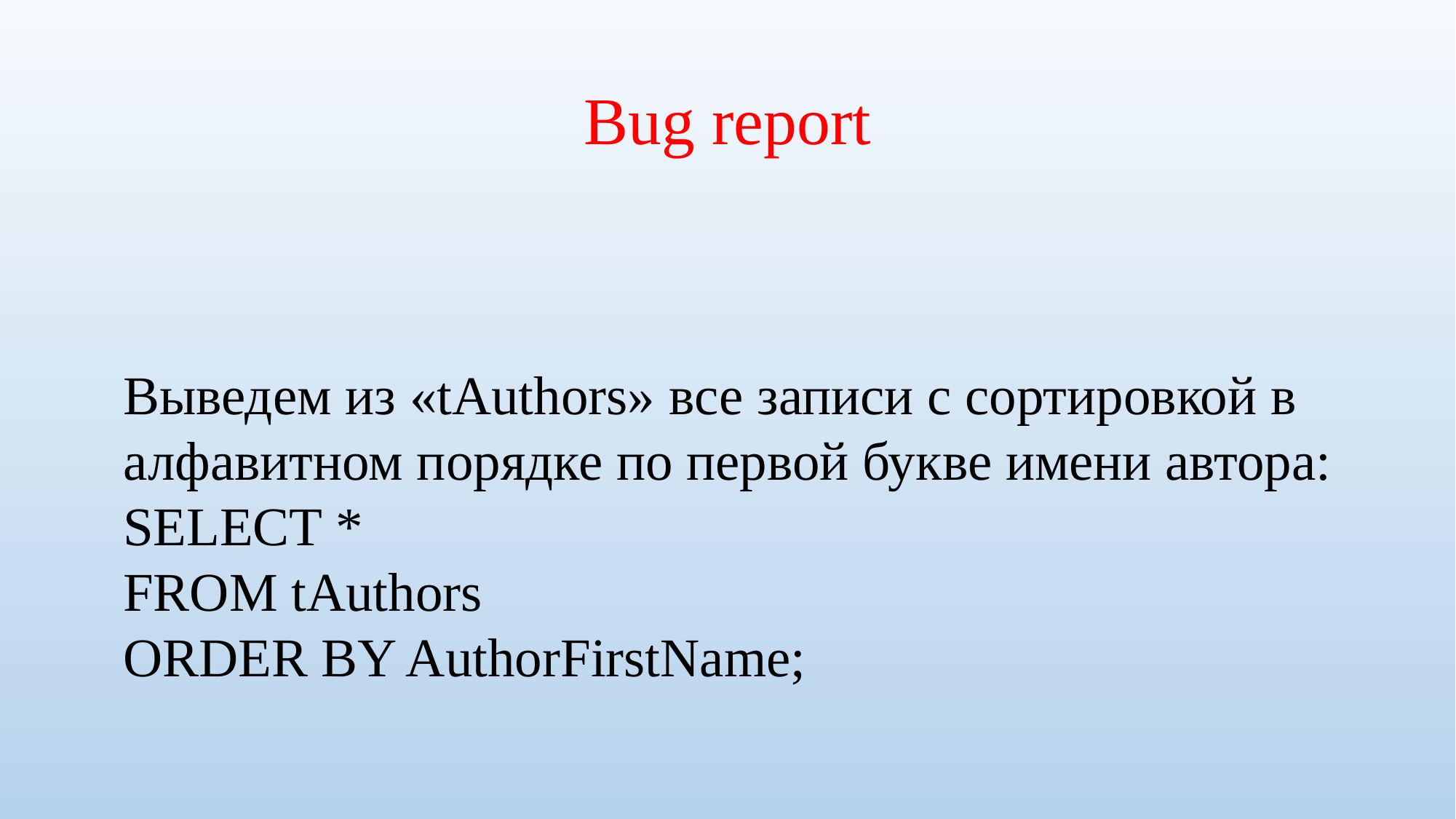

# Bug report
Выведем из «tAuthors» все записи с сортировкой в алфавитном порядке по первой букве имени автора:
SELECT *
FROM tAuthors
ORDER BY AuthorFirstName;